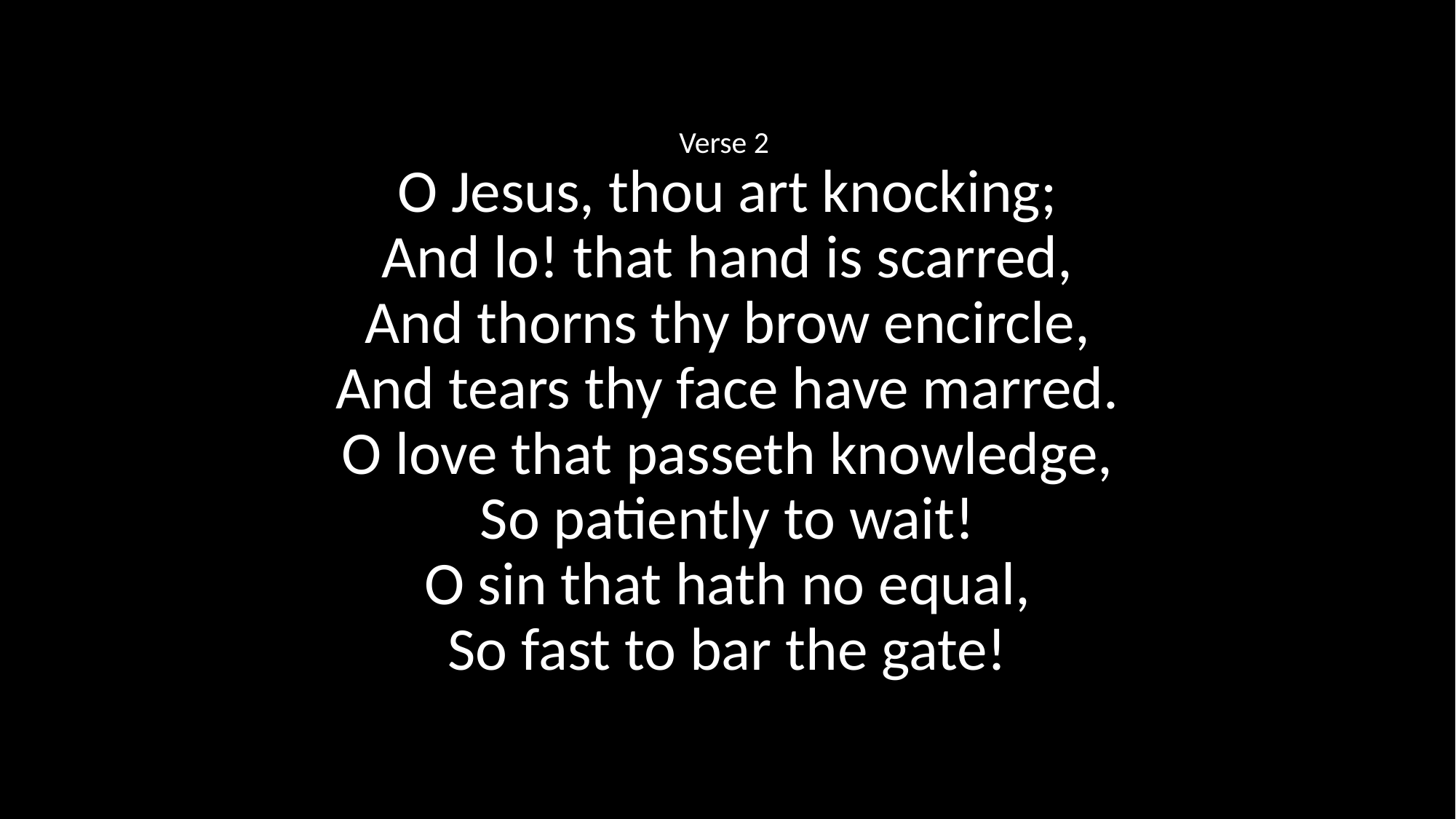

Verse 2
O Jesus, thou art knocking;
And lo! that hand is scarred,
And thorns thy brow encircle,
And tears thy face have marred.
O love that passeth knowledge,
So patiently to wait!
O sin that hath no equal,
So fast to bar the gate!